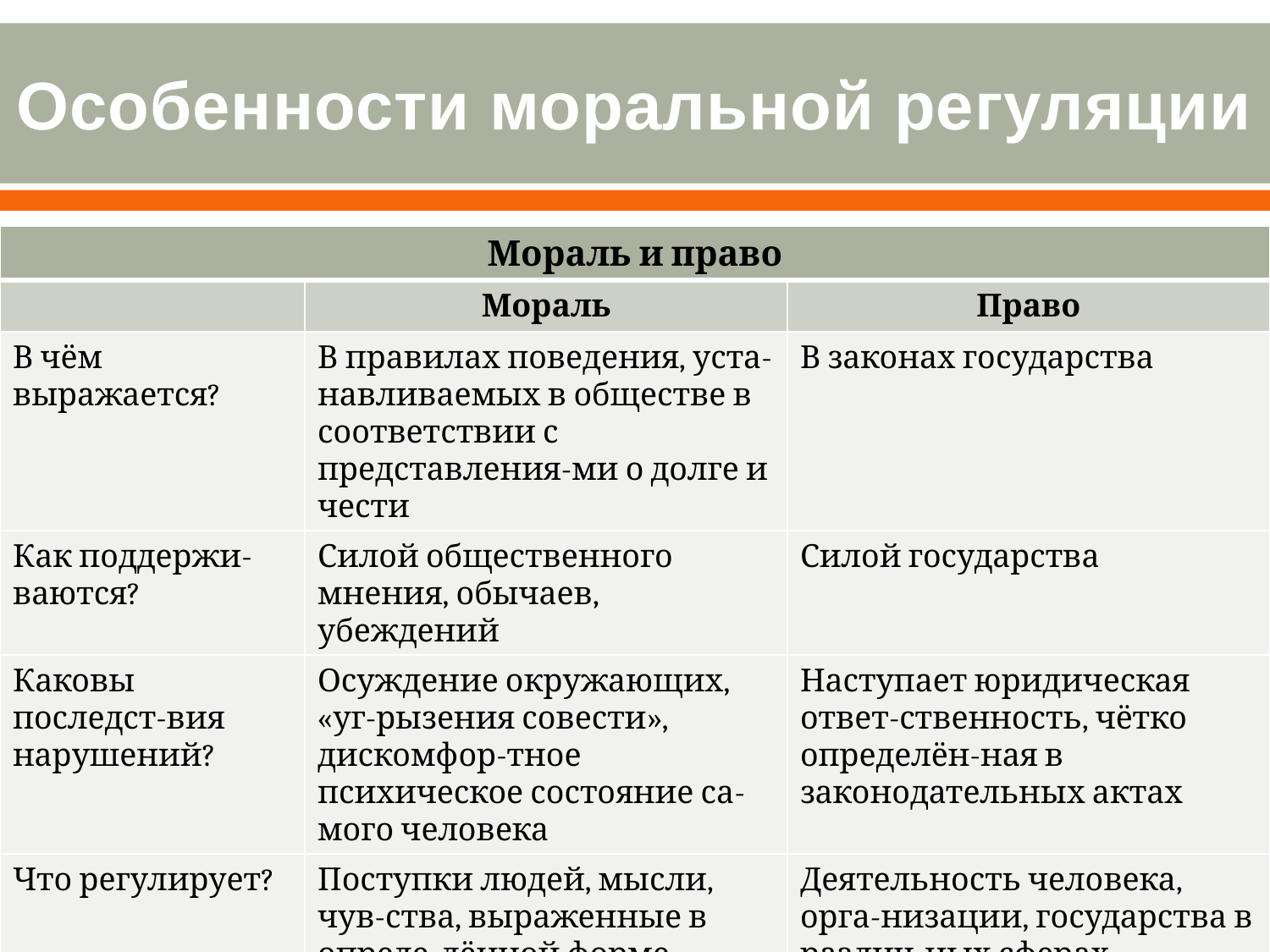

# Особенности моральной регуляции
| Мораль и право |  |  |
| --- | --- | --- |
|  | Мораль | Право |
| В чём выражается? | В правилах поведения, уста-навливаемых в обществе в соответствии с представления-ми о долге и чести | В законах государства |
| Как поддержи-ваются? | Силой общественного мнения, обычаев, убеждений | Силой государства |
| Каковы последст-вия нарушений? | Осуждение окружающих, «уг-рызения совести», дискомфор-тное психическое состояние са-мого человека | Наступает юридическая ответ-ственность, чётко определён-ная в законодательных актах |
| Что регулирует? | Поступки людей, мысли, чув-ства, выраженные в опреде-лённой форме | Деятельность человека, орга-низации, государства в различ-ных сферах общественной жиз-ни |